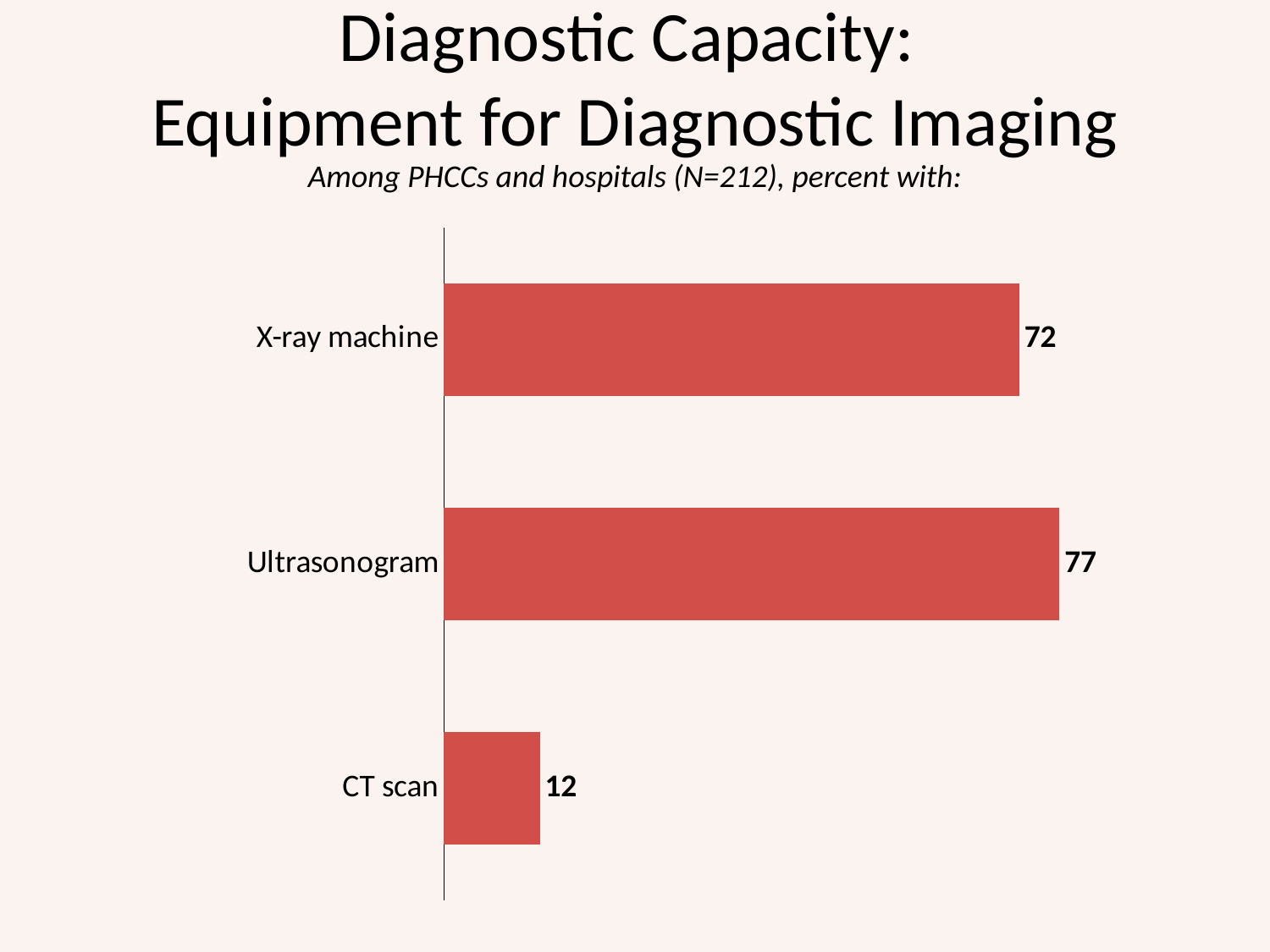

# Diagnostic Capacity: Equipment for Diagnostic Imaging
Among PHCCs and hospitals (N=212), percent with:

### Chart

| Category | Series 1 |
|---|---|
| CT scan | 12.0 |
| Ultrasonogram | 77.0 |
| X-ray machine | 72.0 |